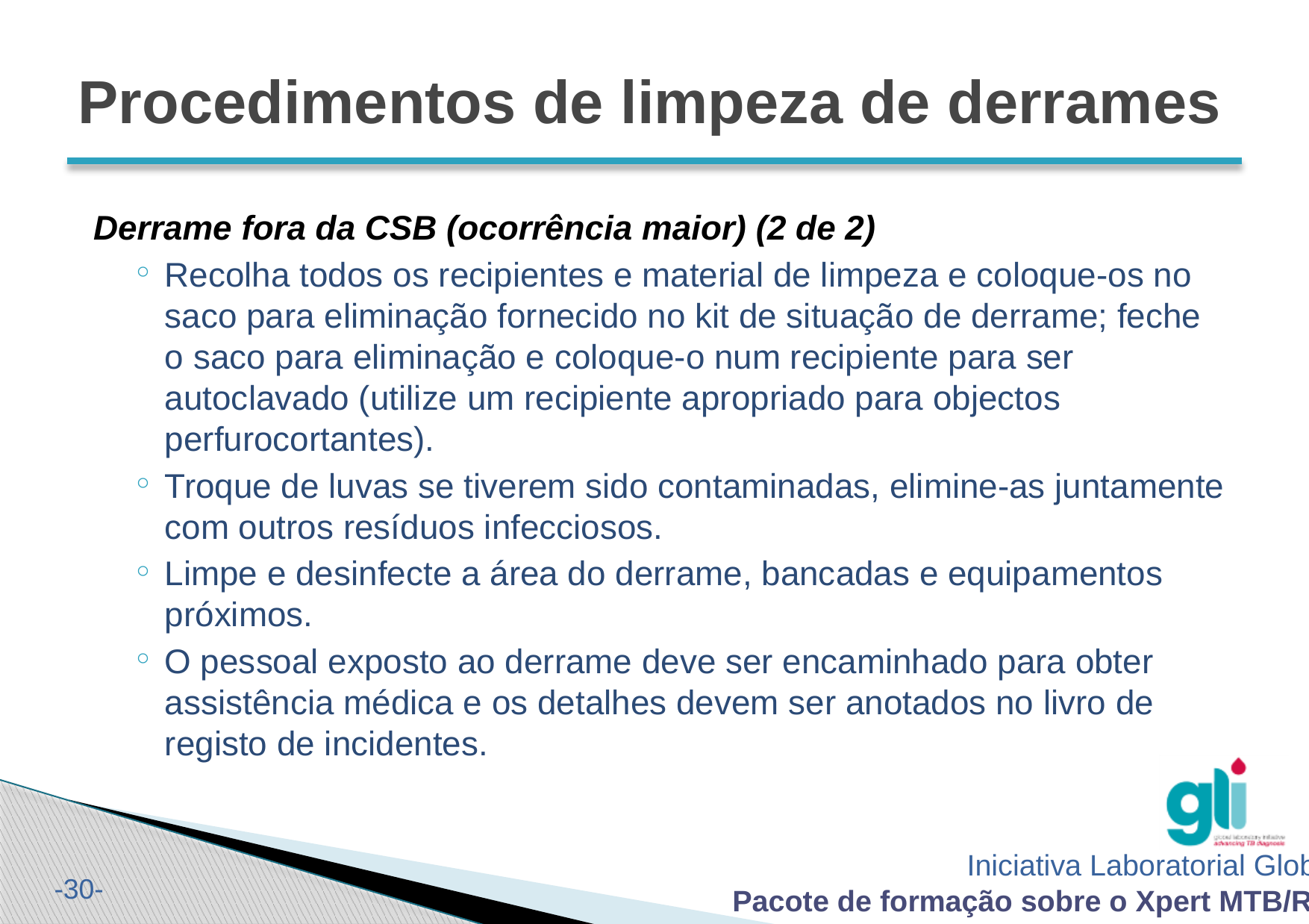

# Procedimentos de limpeza de derrames
Derrame fora da CSB (ocorrência maior) (2 de 2)
Recolha todos os recipientes e material de limpeza e coloque-os no saco para eliminação fornecido no kit de situação de derrame; feche o saco para eliminação e coloque-o num recipiente para ser autoclavado (utilize um recipiente apropriado para objectos perfurocortantes).
Troque de luvas se tiverem sido contaminadas, elimine-as juntamente com outros resíduos infecciosos.
Limpe e desinfecte a área do derrame, bancadas e equipamentos próximos.
O pessoal exposto ao derrame deve ser encaminhado para obter assistência médica e os detalhes devem ser anotados no livro de registo de incidentes.